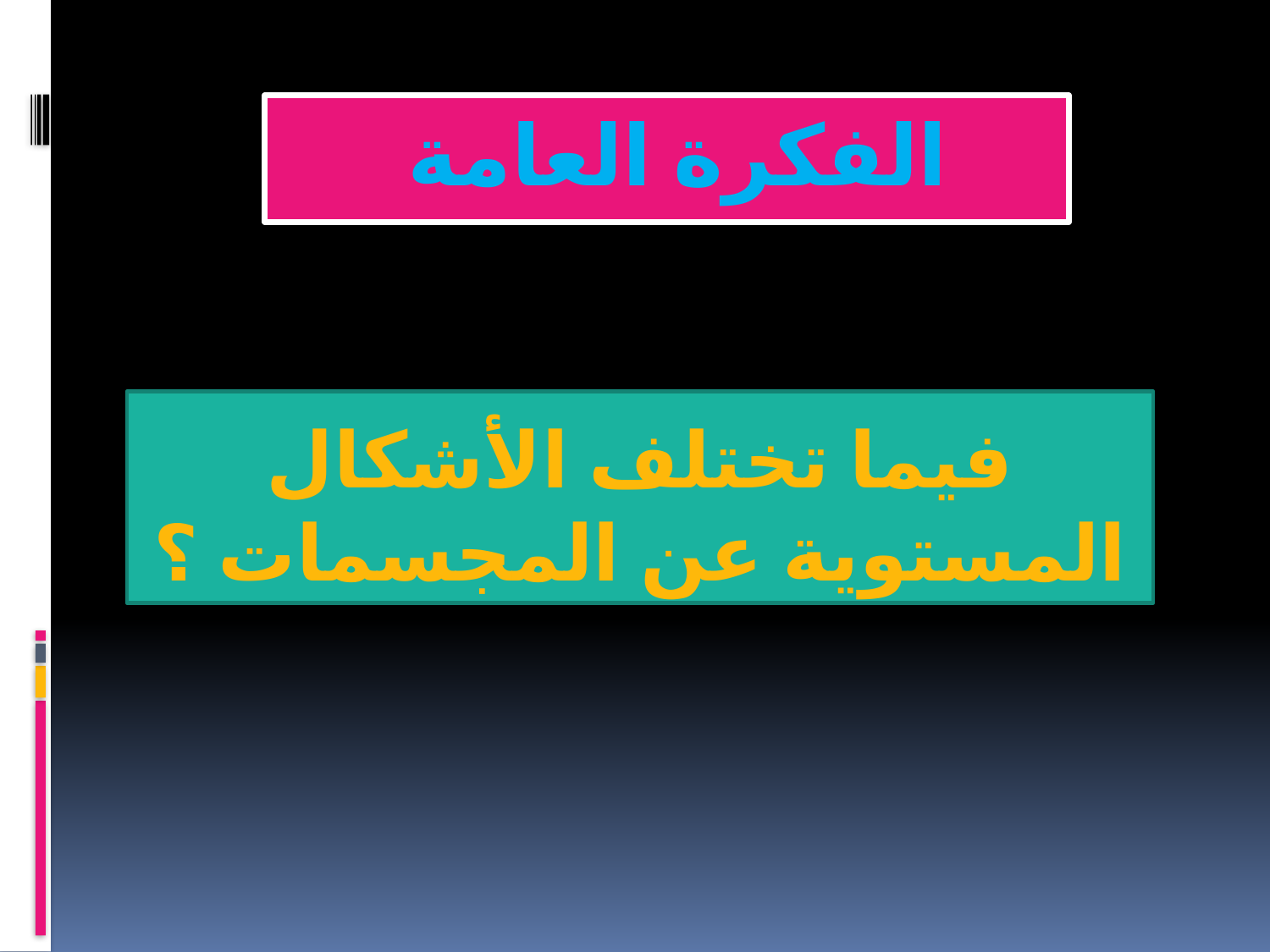

# الفكرة العامة
فيما تختلف الأشكال المستوية عن المجسمات ؟